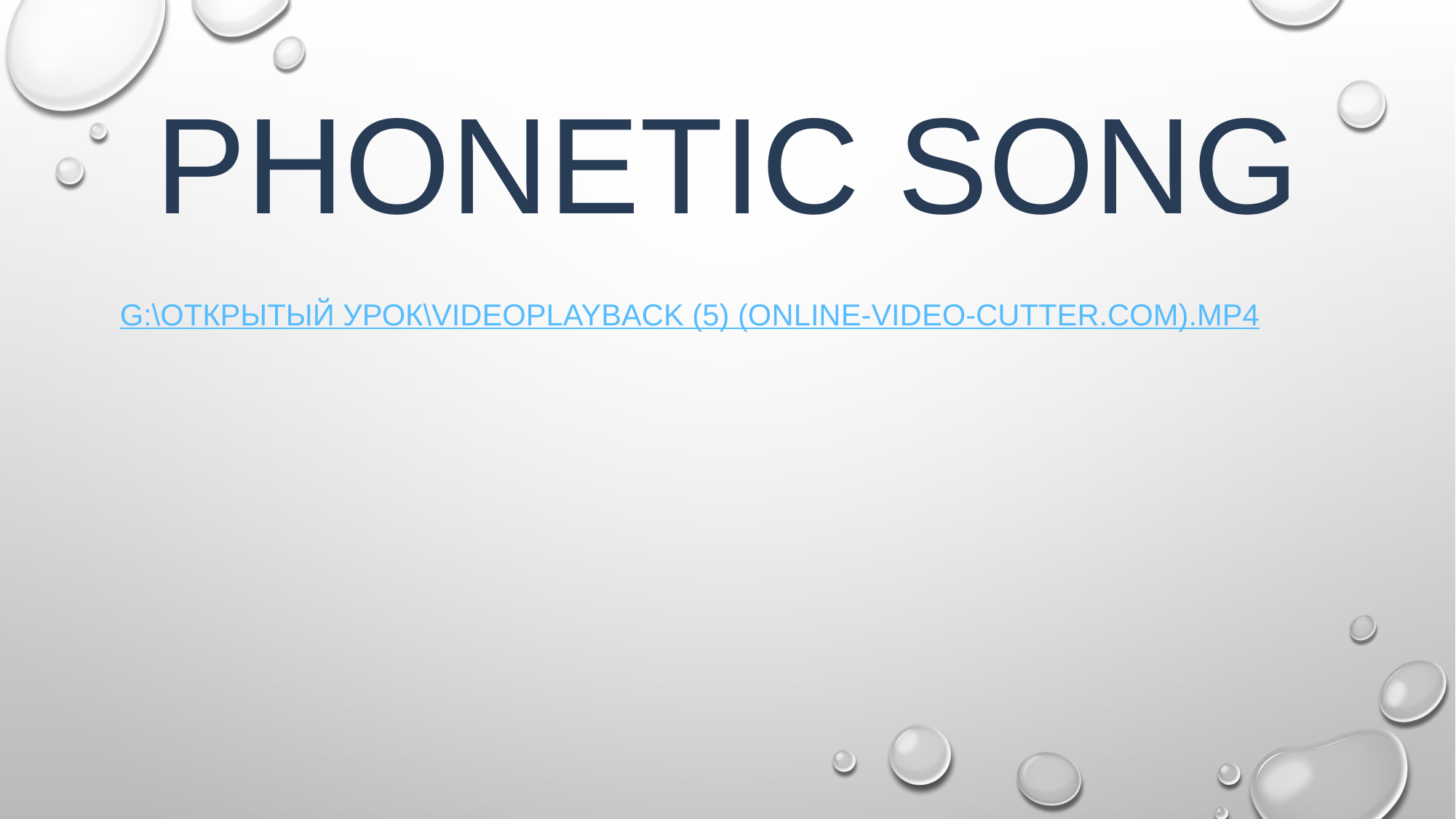

# Phonetic song
G:\открытый урок\videoplayback (5) (online-video-cutter.com).mp4